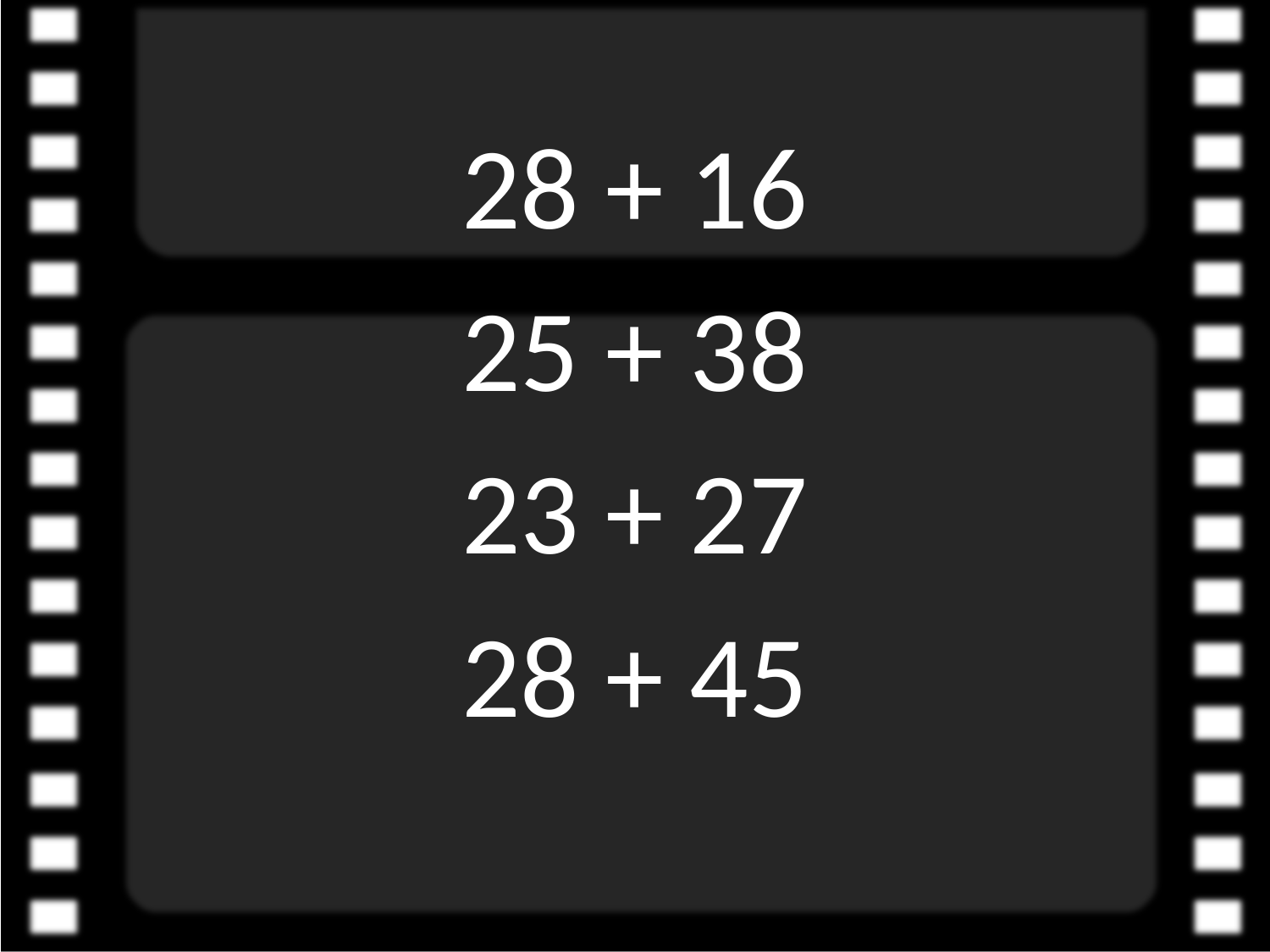

28 + 16
25 + 38
23 + 27
28 + 45